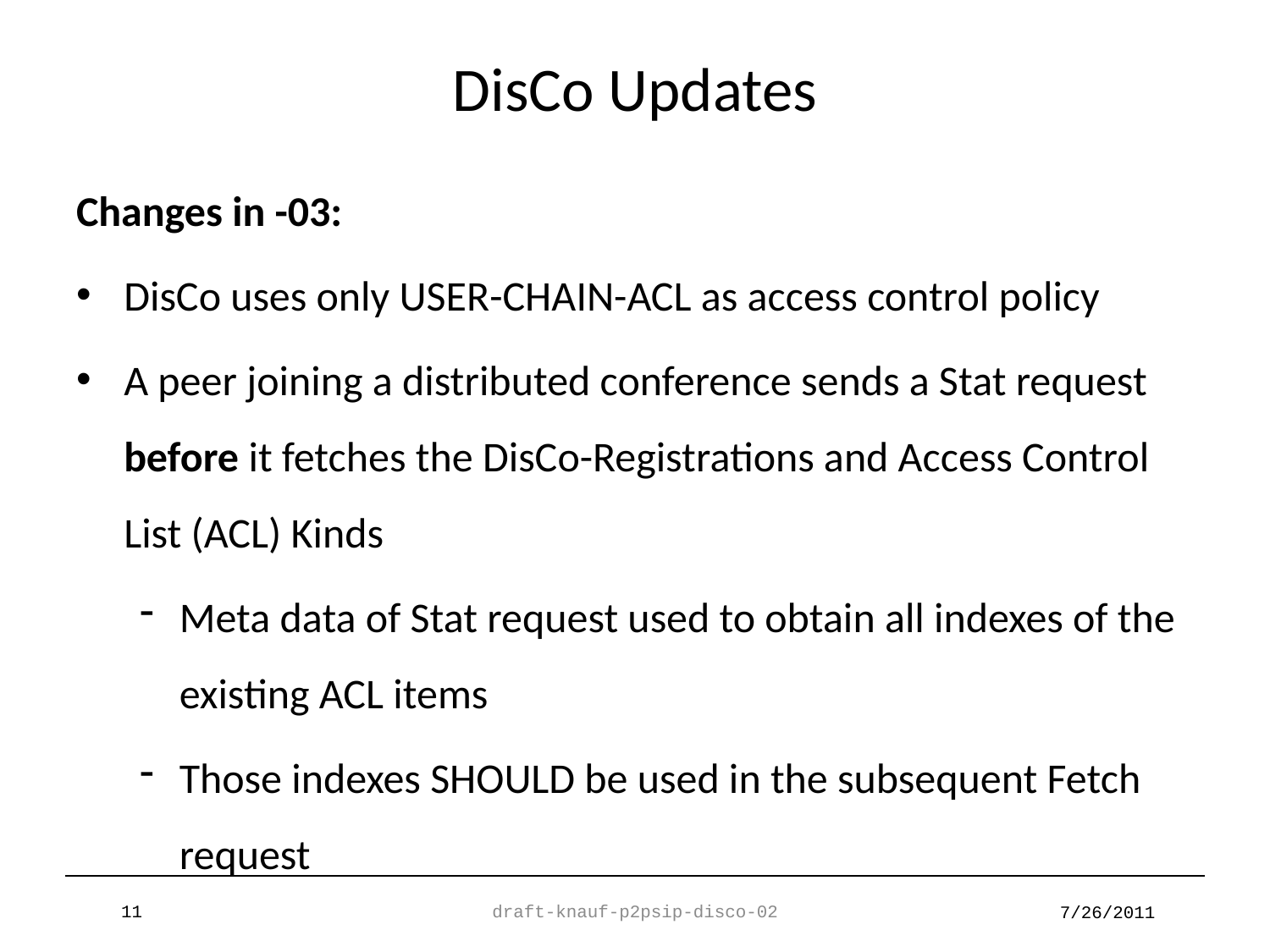

# DisCo Updates
Changes in -03:
DisCo uses only USER-CHAIN-ACL as access control policy
A peer joining a distributed conference sends a Stat request before it fetches the DisCo-Registrations and Access Control List (ACL) Kinds
Meta data of Stat request used to obtain all indexes of the existing ACL items
Those indexes SHOULD be used in the subsequent Fetch request
11
draft-knauf-p2psip-disco-02
7/26/2011